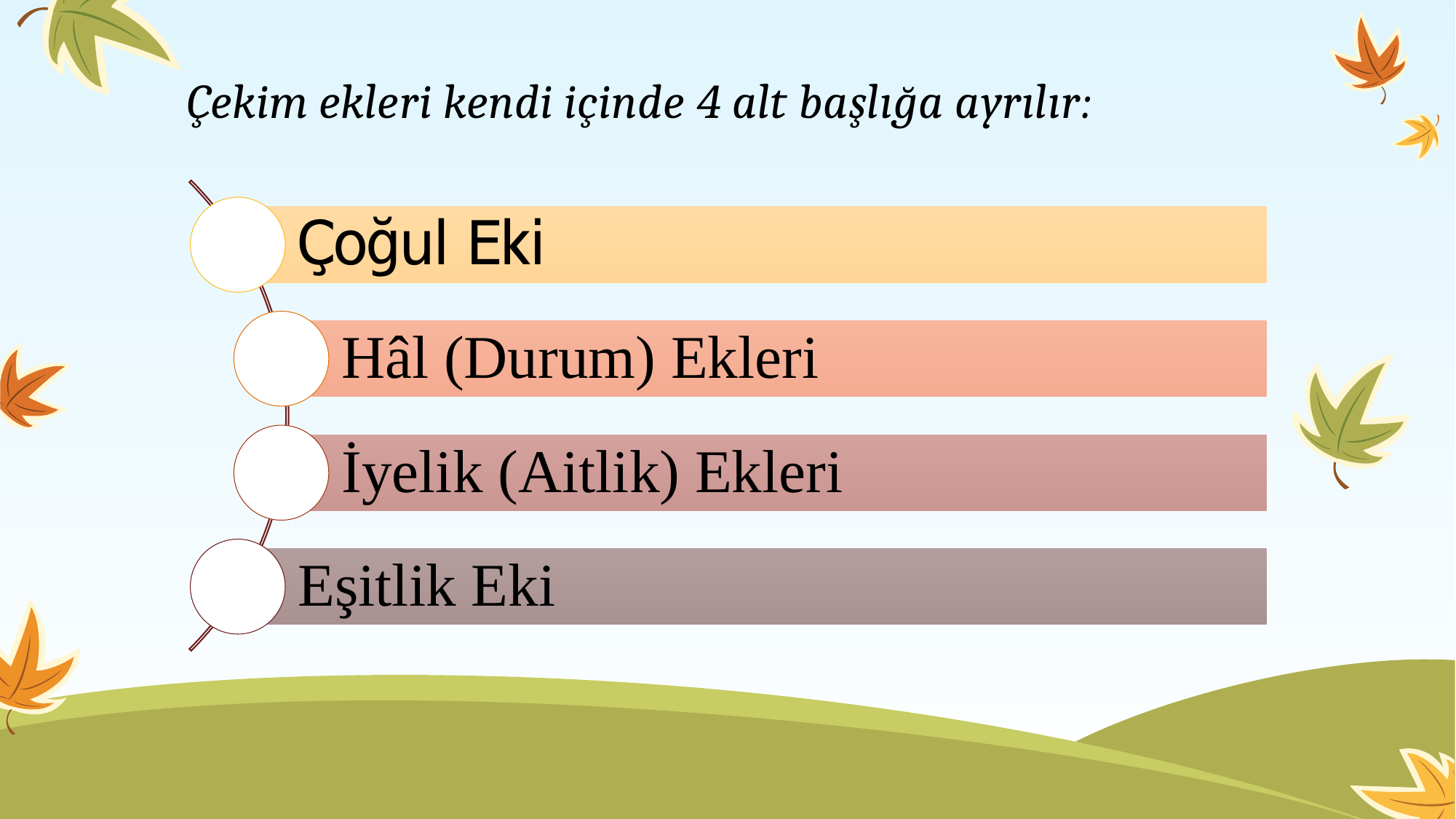

# Çekim ekleri kendi içinde 4 alt başlığa ayrılır:
Çoğul Eki
Hâl (Durum) Ekleri
İyelik (Aitlik) Ekleri
Eşitlik Eki